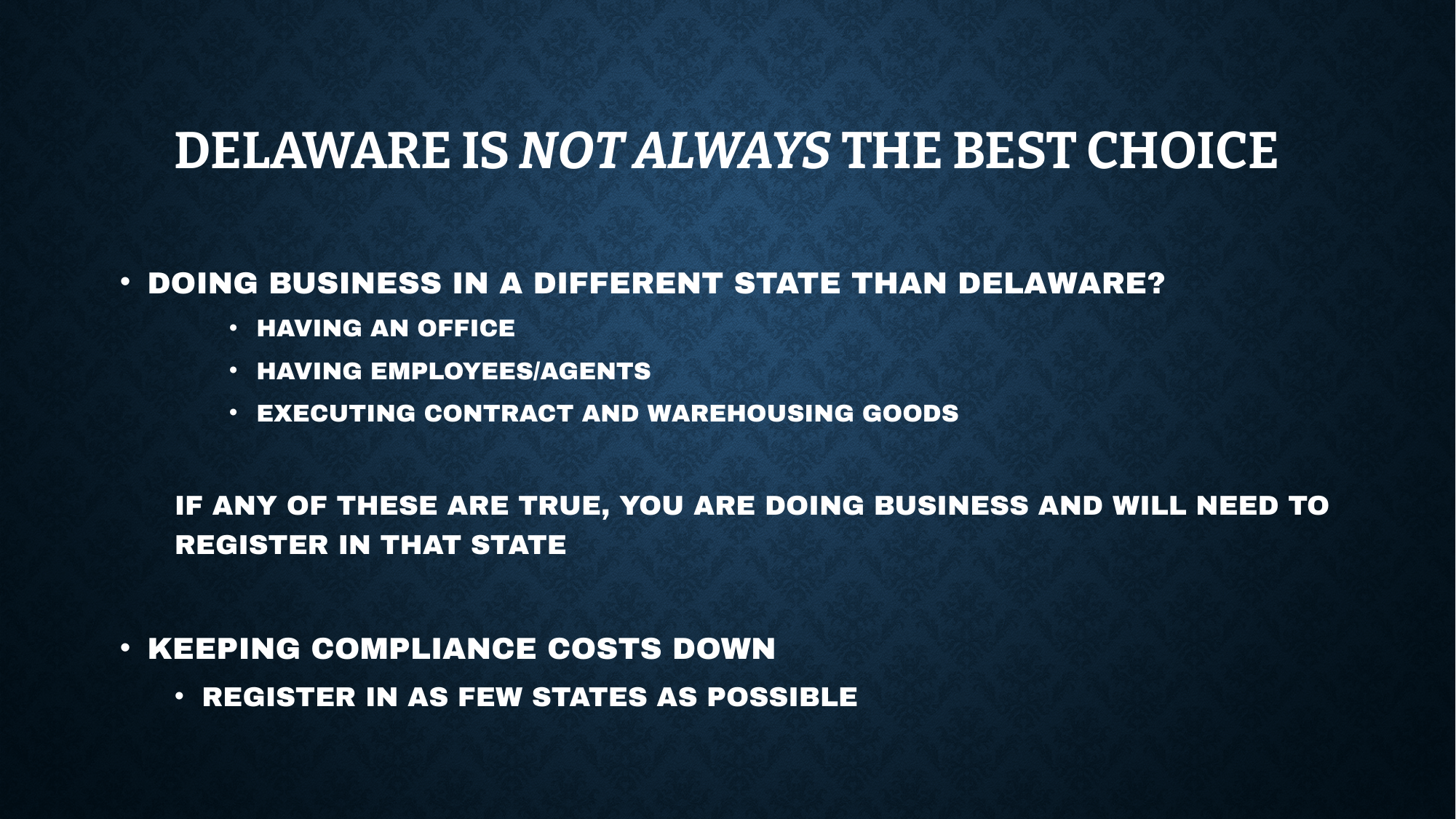

# DELAWARE IS NOT ALWAYS THE BEST CHOICE
DOING BUSINESS IN A DIFFERENT STATE THAN DELAWARE?
HAVING AN OFFICE
HAVING EMPLOYEES/AGENTS
EXECUTING CONTRACT AND WAREHOUSING GOODS

IF ANY OF THESE ARE TRUE, YOU ARE DOING BUSINESS AND WILL NEED TO REGISTER IN THAT STATE

KEEPING COMPLIANCE COSTS DOWN
Register in as few states as possible